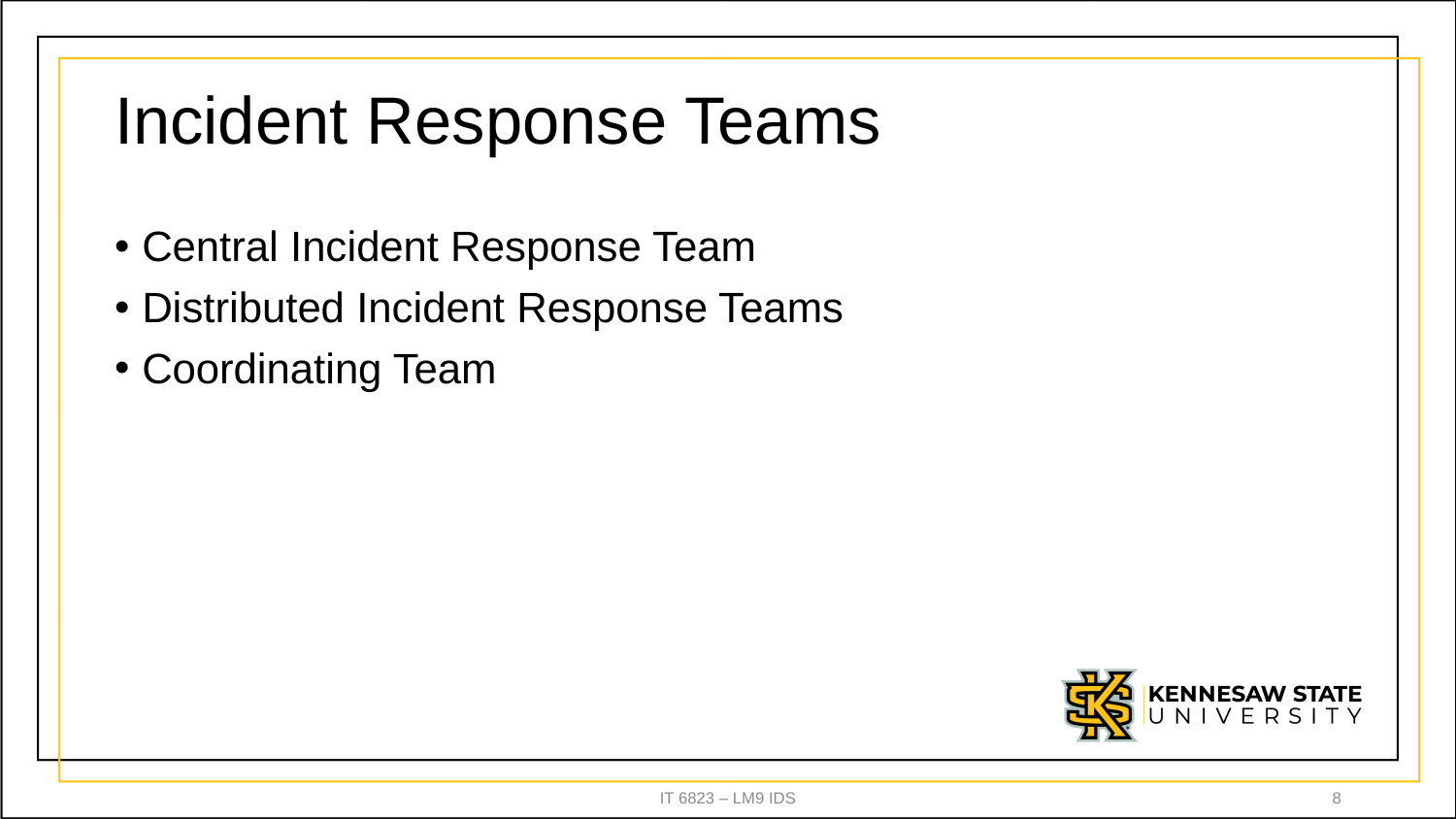

# Incident Response Teams
Central Incident Response Team
Distributed Incident Response Teams
Coordinating Team
IT 6823 – LM9 IDS
8